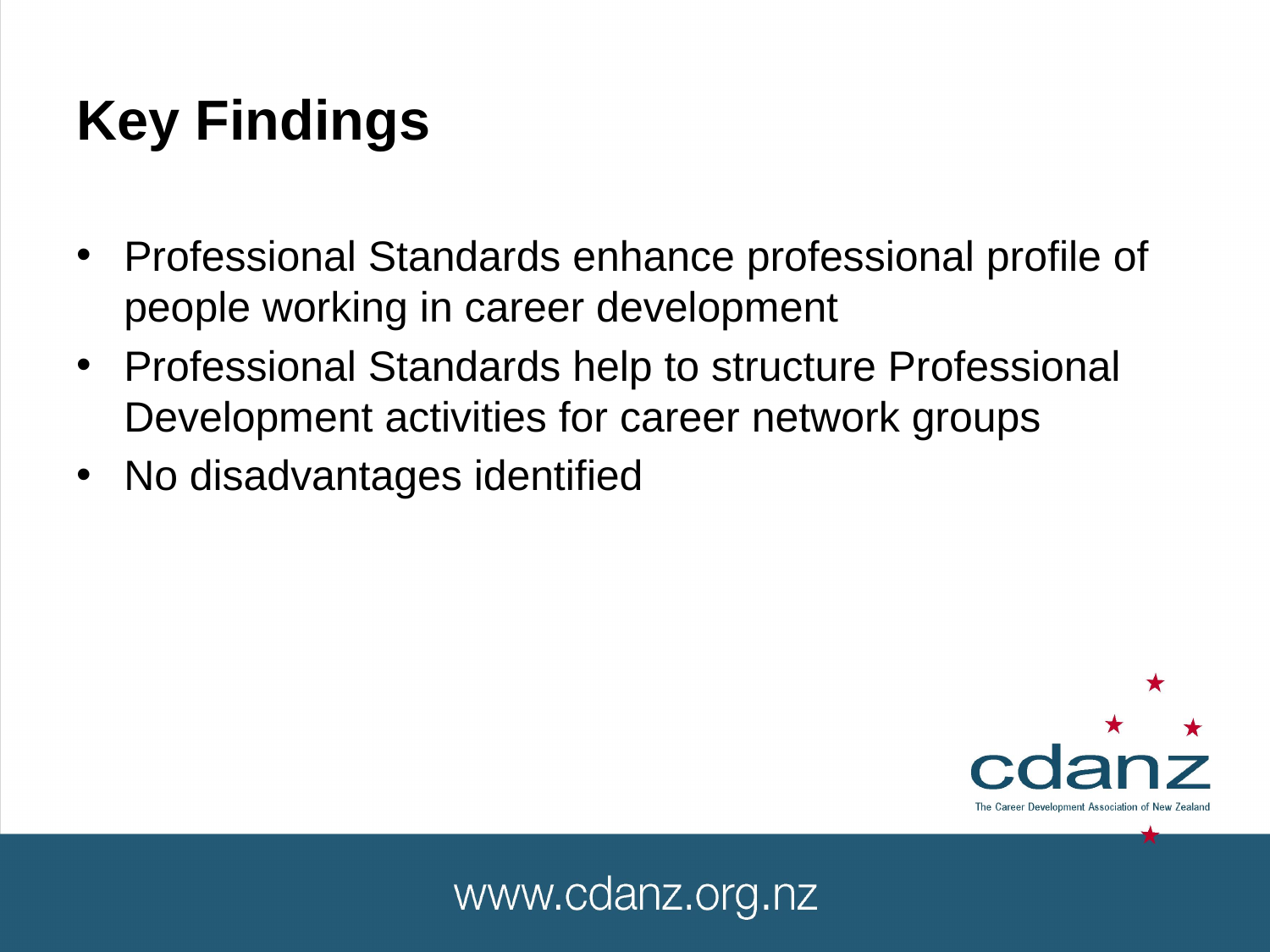

# Key Findings
Professional Standards enhance professional profile of people working in career development
Professional Standards help to structure Professional Development activities for career network groups
No disadvantages identified